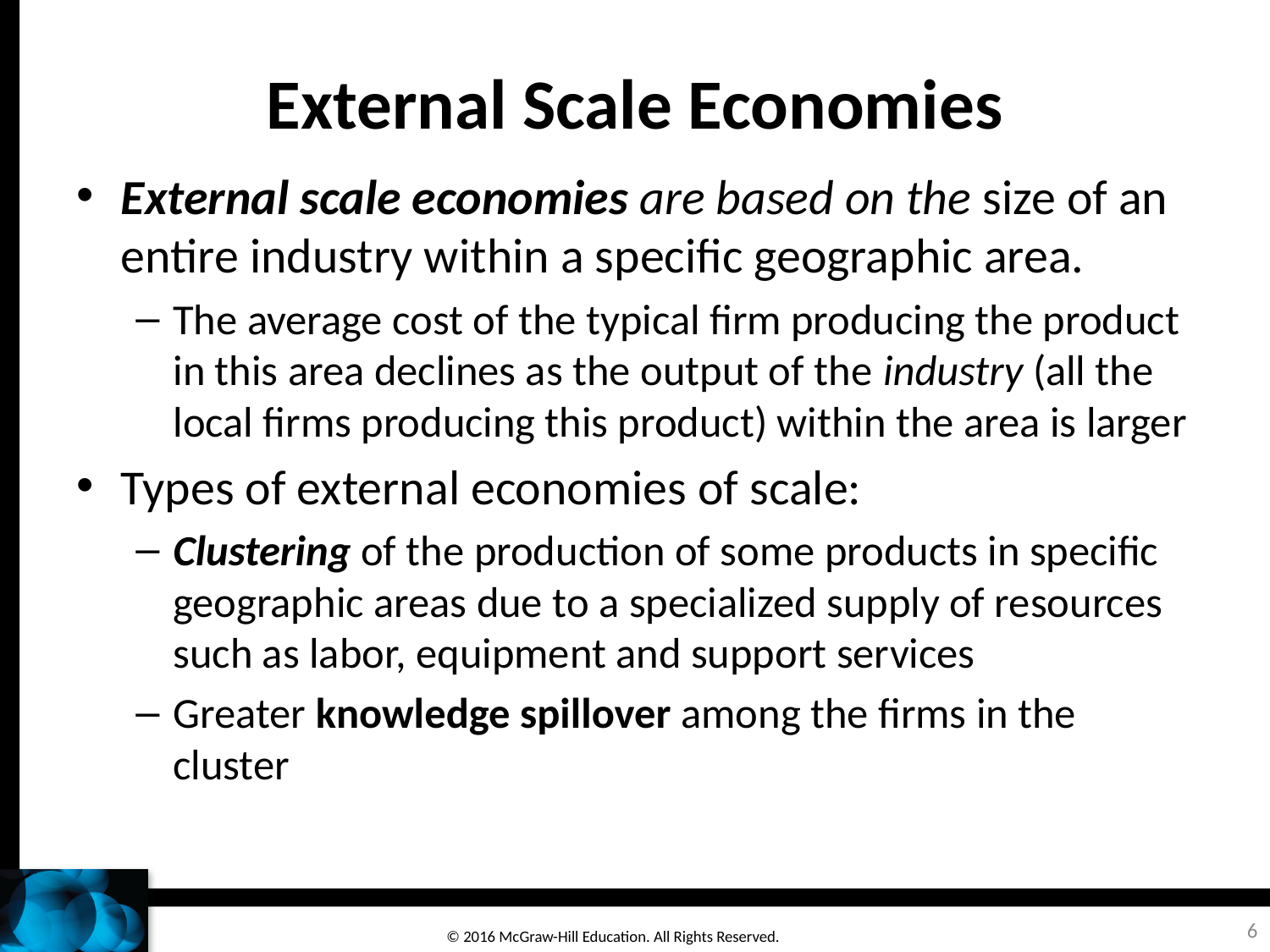

# External Scale Economies
External scale economies are based on the size of an entire industry within a specific geographic area.
The average cost of the typical firm producing the product in this area declines as the output of the industry (all the local firms producing this product) within the area is larger
Types of external economies of scale:
Clustering of the production of some products in specific geographic areas due to a specialized supply of resources such as labor, equipment and support services
Greater knowledge spillover among the firms in the cluster

6
© 2016 McGraw-Hill Education. All Rights Reserved.